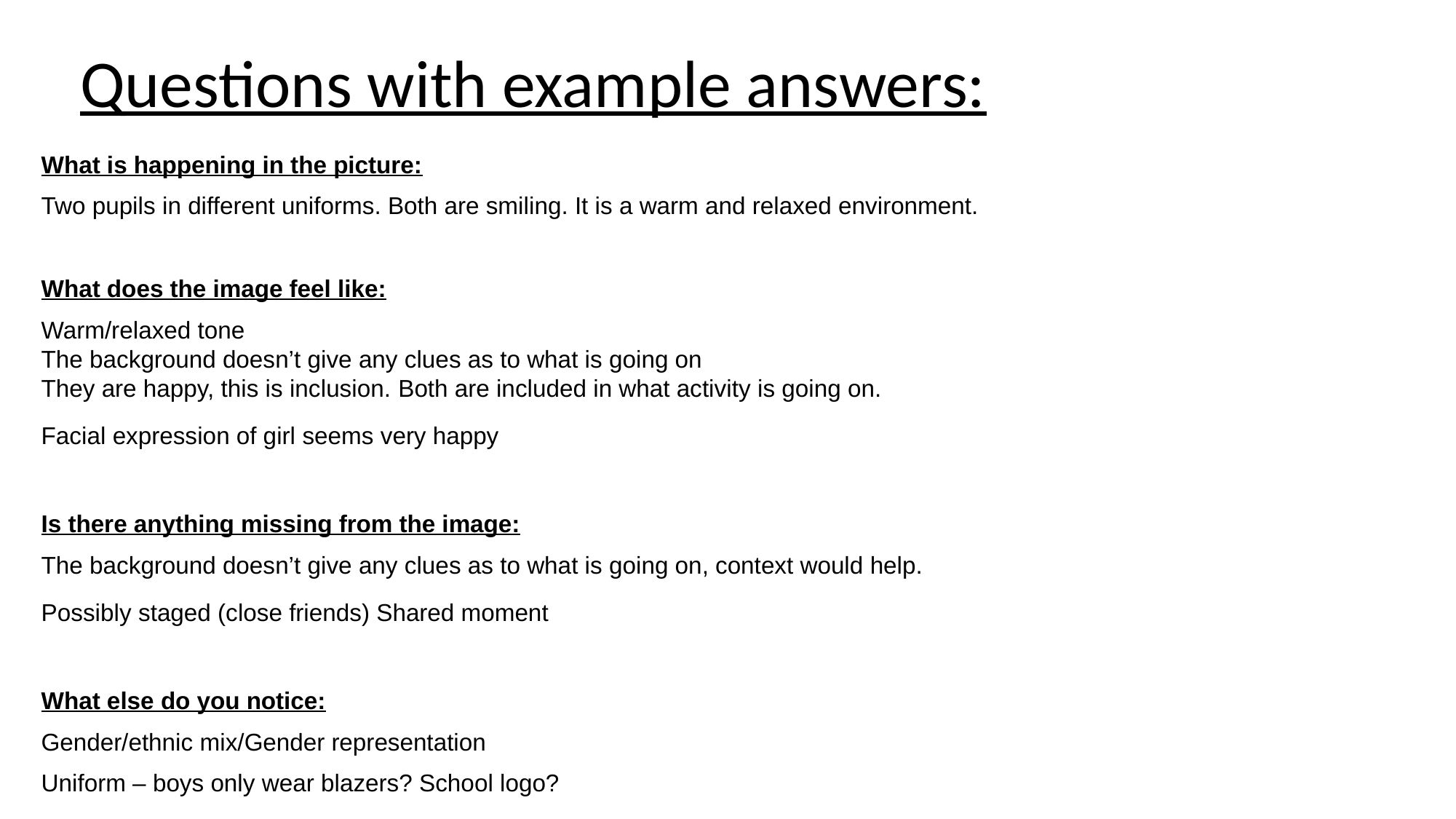

Friendship: Questions & example answers
Questions with example answers:
What is happening in the picture:
Two pupils in different uniforms. Both are smiling. It is a warm and relaxed environment.

What does the image feel like:
Warm/relaxed tone
The background doesn’t give any clues as to what is going on
They are happy, this is inclusion. Both are included in what activity is going on.
Facial expression of girl seems very happy

Is there anything missing from the image:
The background doesn’t give any clues as to what is going on, context would help.
Possibly staged (close friends) Shared moment

What else do you notice:
Gender/ethnic mix/Gender representation
Uniform – boys only wear blazers? School logo?